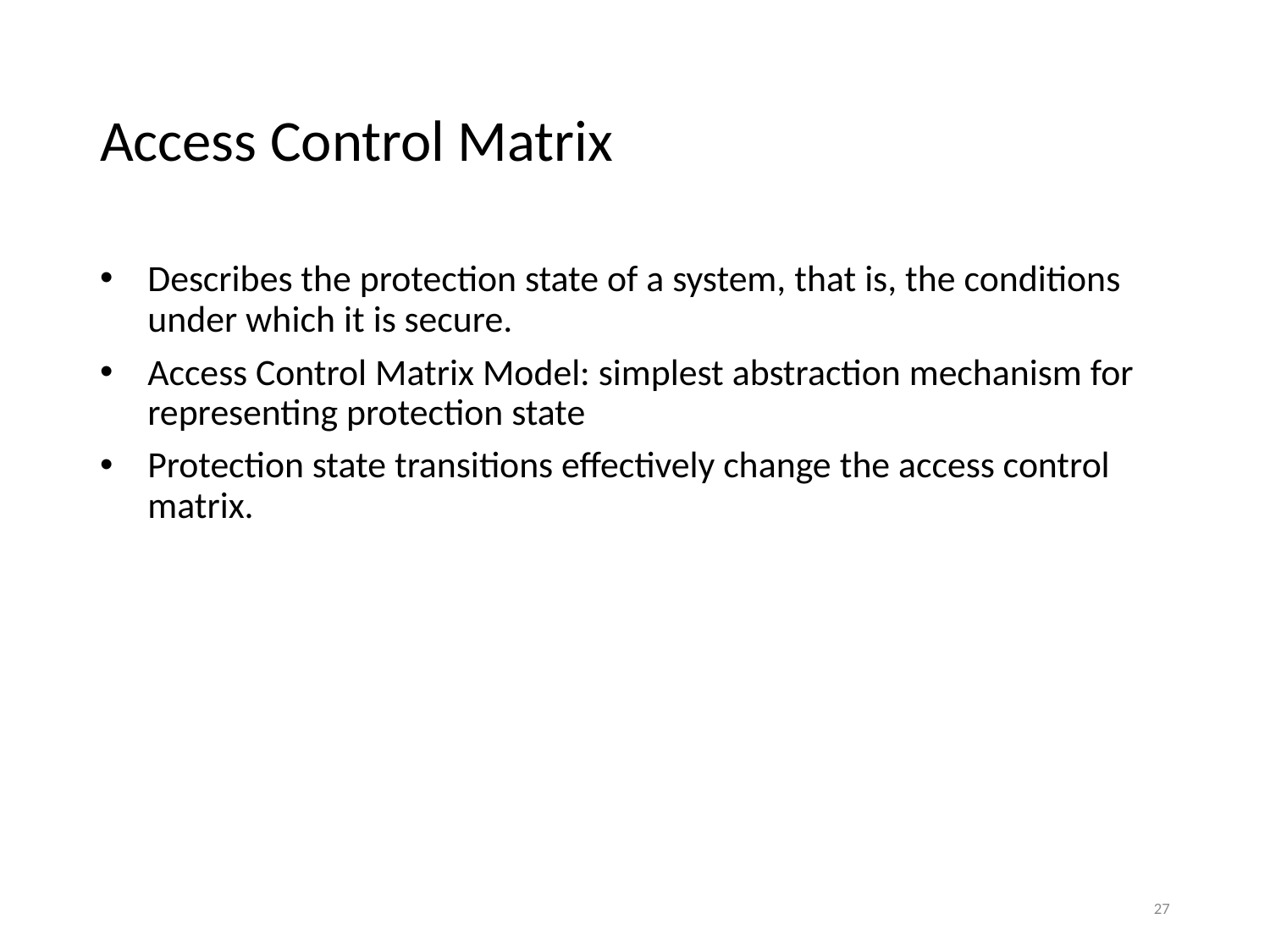

# Access Control Matrix
Describes the protection state of a system, that is, the conditions under which it is secure.
Access Control Matrix Model: simplest abstraction mechanism for representing protection state
Protection state transitions effectively change the access control matrix.
27